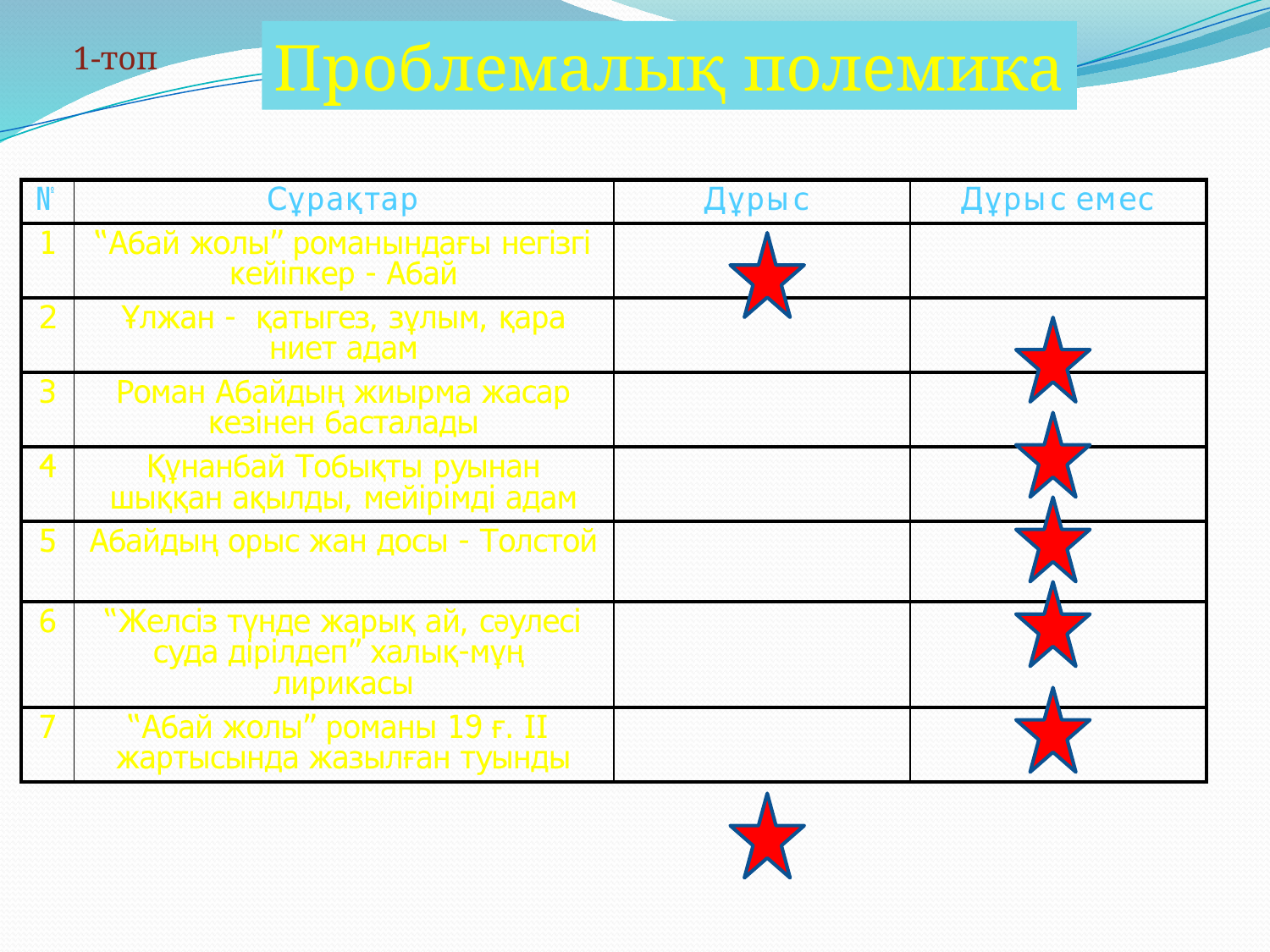

Проблемалық полемика
1-топ
| № | Сұрақтар | Дұрыс | Дұрыс емес |
| --- | --- | --- | --- |
| 1 | “Абай жолы” романындағы негізгі кейіпкер - Абай |  |  |
| 2 | Ұлжан - қатыгез, зұлым, қара ниет адам |  |  |
| 3 | Роман Абайдың жиырма жасар кезінен басталады |  |  |
| 4 | Құнанбай Тобықты руынан шыққан ақылды, мейірімді адам |  |  |
| 5 | Абайдың орыс жан досы - Толстой |  |  |
| 6 | “Желсіз түнде жарық ай, сәулесі суда дірілдеп” халық-мұң лирикасы |  |  |
| 7 | “Абай жолы” романы 19 ғ. ІІ жартысында жазылған туынды |  |  |